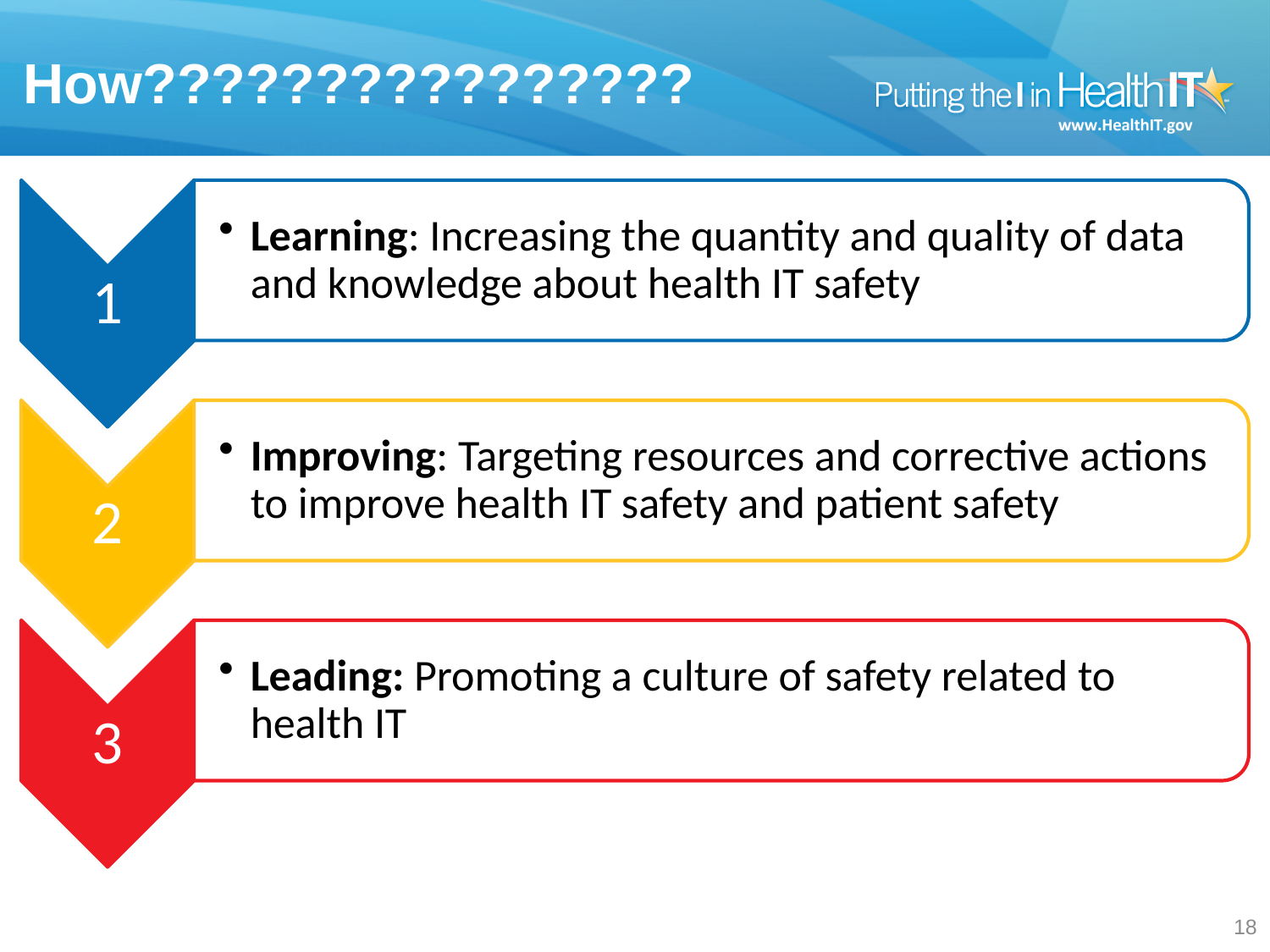

# How????????????????
1
Learning: Increasing the quantity and quality of data and knowledge about health IT safety
2
Improving: Targeting resources and corrective actions to improve health IT safety and patient safety
3
Leading: Promoting a culture of safety related to health IT
18